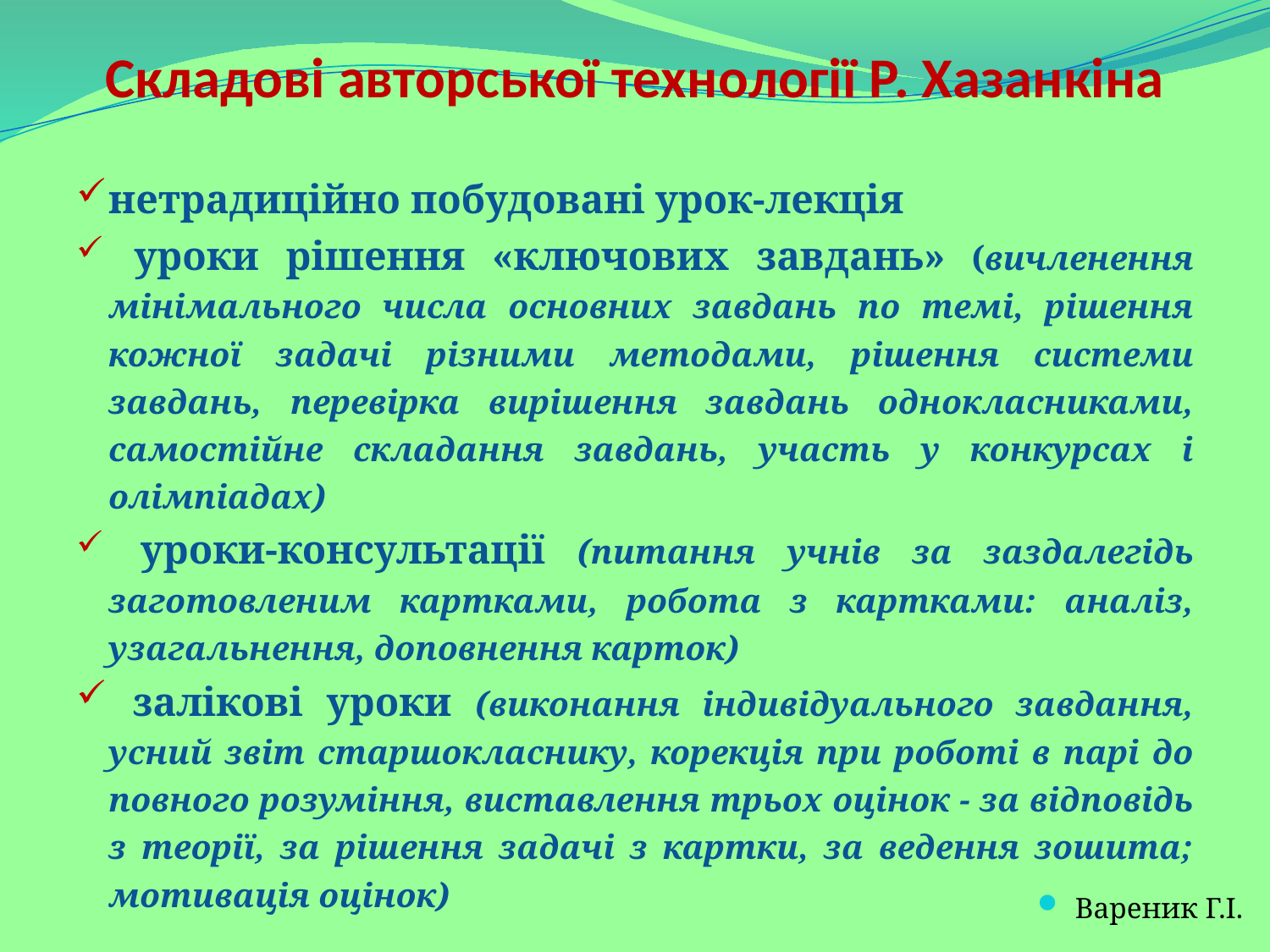

# Складові авторської технології Р. Хазанкіна

нетрадиційно побудовані урок-лекція
 уроки рішення «ключових завдань» (вичленення мінімального числа основних завдань по темі, рішення кожної задачі різними методами, рішення системи завдань, перевірка вирішення завдань однокласниками, самостійне складання завдань, участь у конкурсах і олімпіадах)
 уроки-консультації (питання учнів за заздалегідь заготовленим картками, робота з картками: аналіз, узагальнення, доповнення карток)
 залікові уроки (виконання індивідуального завдання, усний звіт старшокласнику, корекція при роботі в парі до повного розуміння, виставлення трьох оцінок - за відповідь з теорії, за рішення задачі з картки, за ведення зошита; мотивація оцінок)
Вареник Г.І.